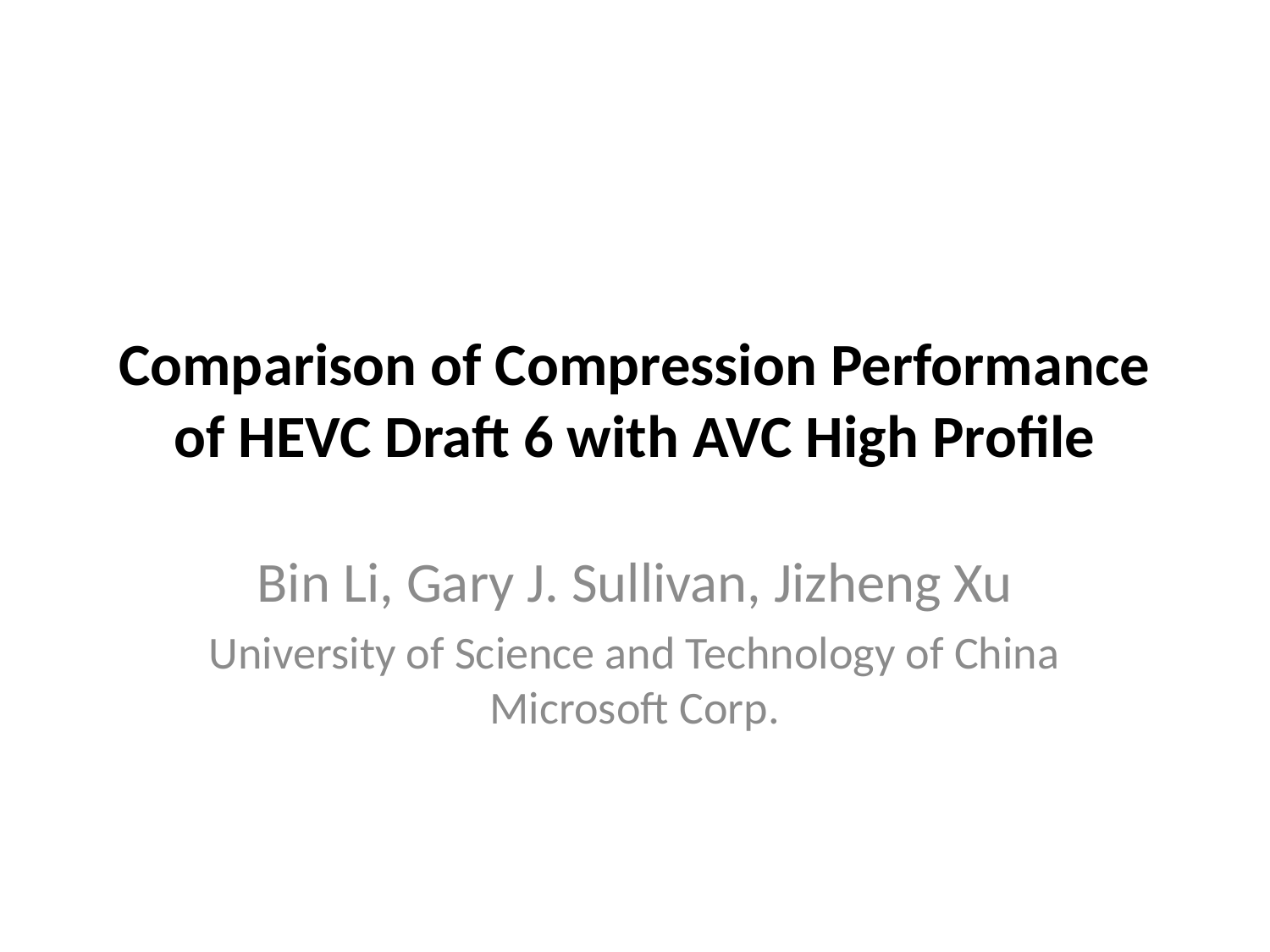

# Comparison of Compression Performance of HEVC Draft 6 with AVC High Profile
Bin Li, Gary J. Sullivan, Jizheng Xu
University of Science and Technology of China
Microsoft Corp.